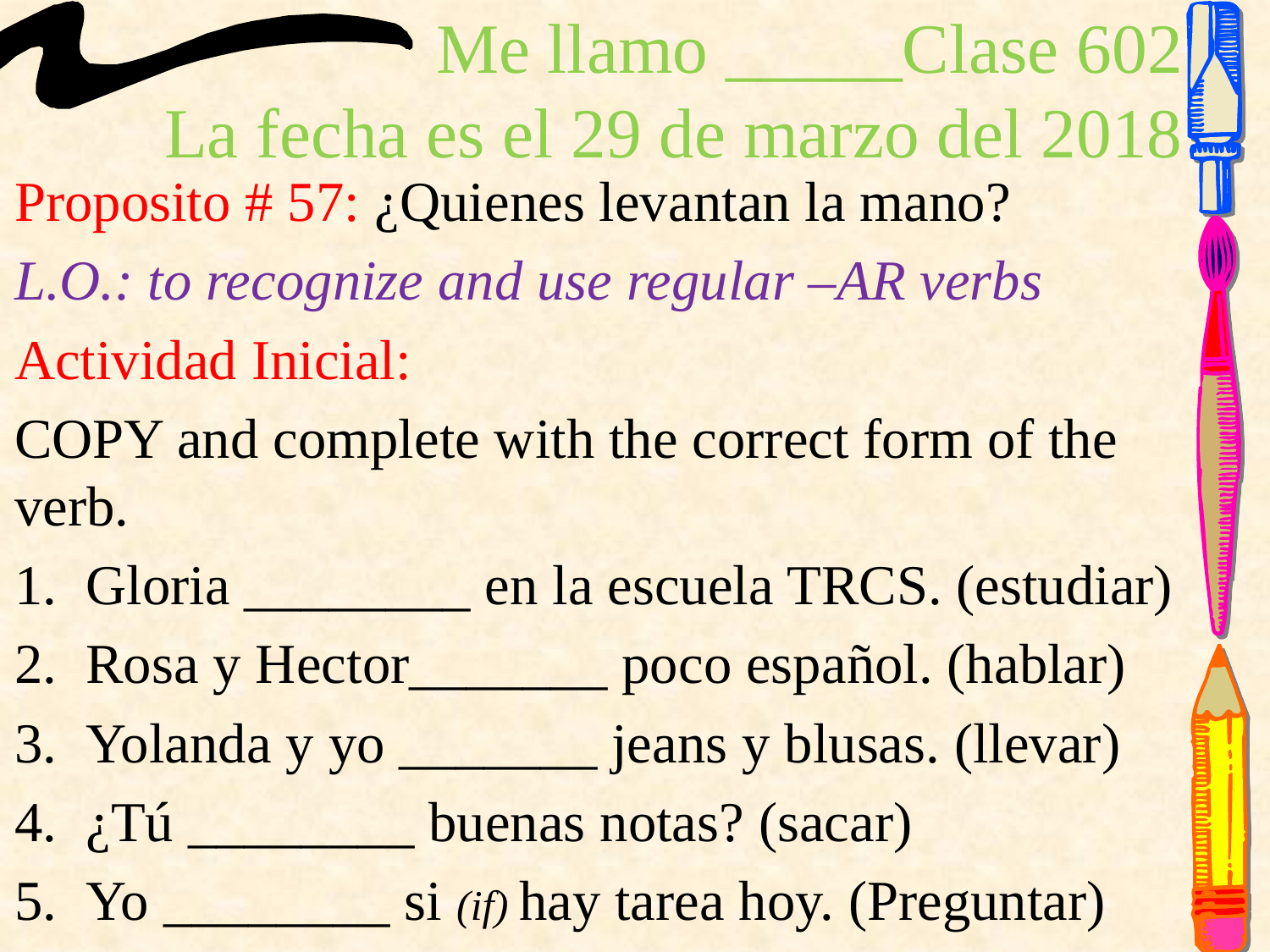

Me llamo _____Clase 602
La fecha es el 29 de marzo del 2018
Proposito # 57: ¿Quienes levantan la mano?
L.O.: to recognize and use regular –AR verbs
Actividad Inicial:
COPY and complete with the correct form of the verb.
Gloria ________ en la escuela TRCS. (estudiar)
Rosa y Hector_______ poco español. (hablar)
Yolanda y yo _______ jeans y blusas. (llevar)
¿Tú ________ buenas notas? (sacar)
Yo ________ si (if) hay tarea hoy. (Preguntar)